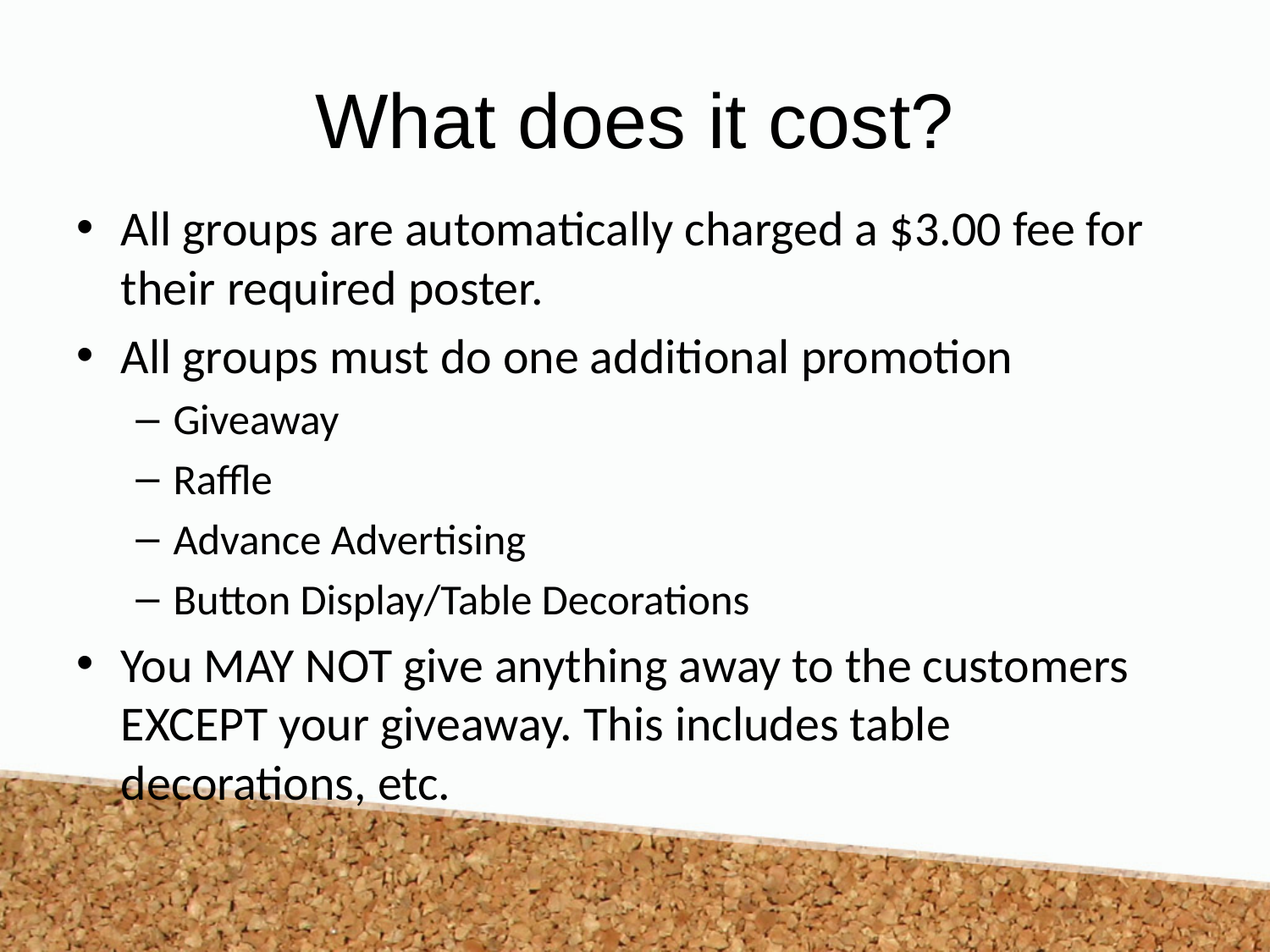

# What does it cost?
All groups are automatically charged a $3.00 fee for their required poster.
All groups must do one additional promotion
Giveaway
Raffle
Advance Advertising
Button Display/Table Decorations
You MAY NOT give anything away to the customers EXCEPT your giveaway. This includes table decorations, etc.